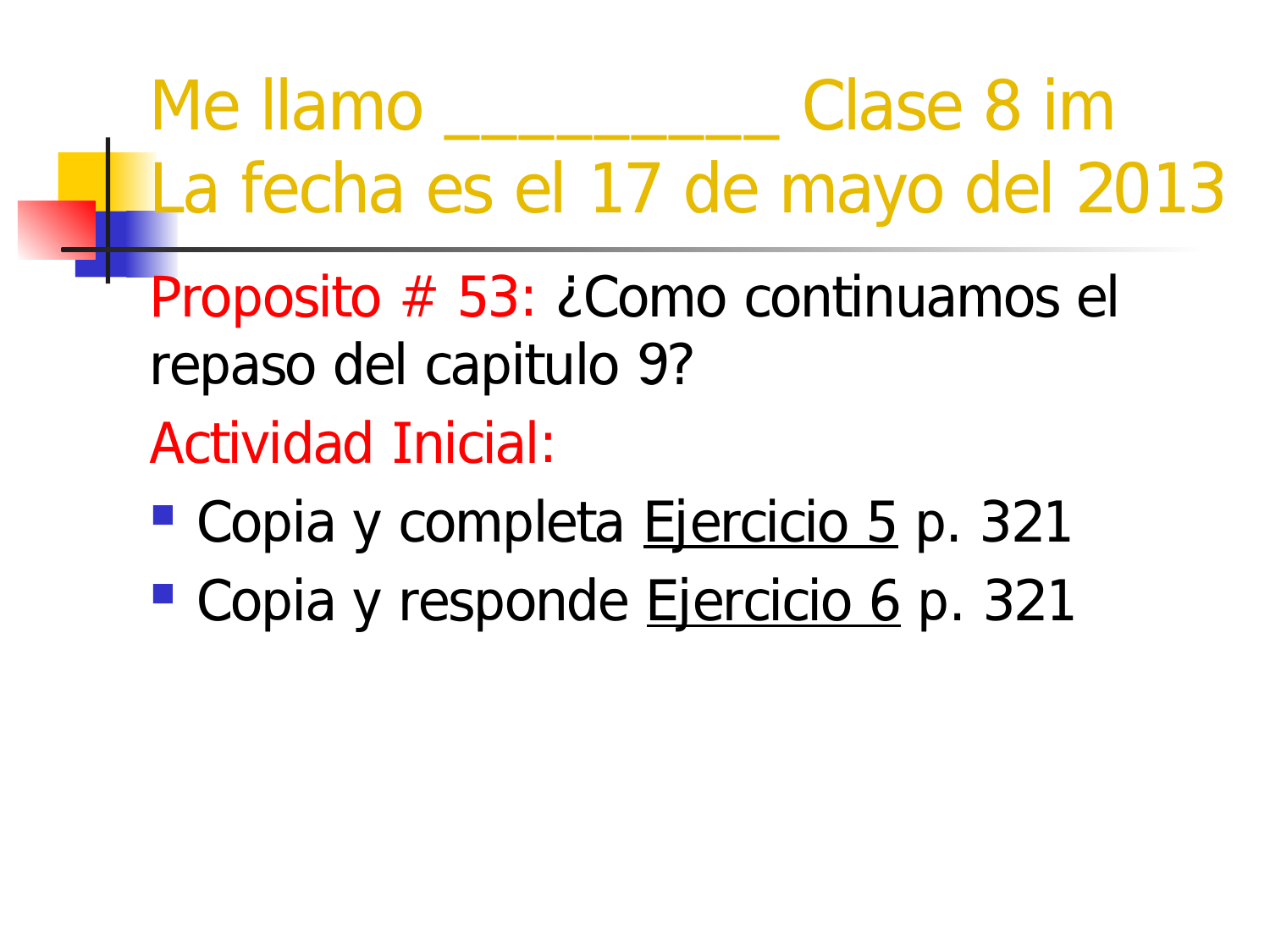

# Me llamo _________ Clase 8 im La fecha es el 17 de mayo del 2013
Proposito # 53: ¿Como continuamos el repaso del capitulo 9?
Actividad Inicial:
Copia y completa Ejercicio 5 p. 321
Copia y responde Ejercicio 6 p. 321